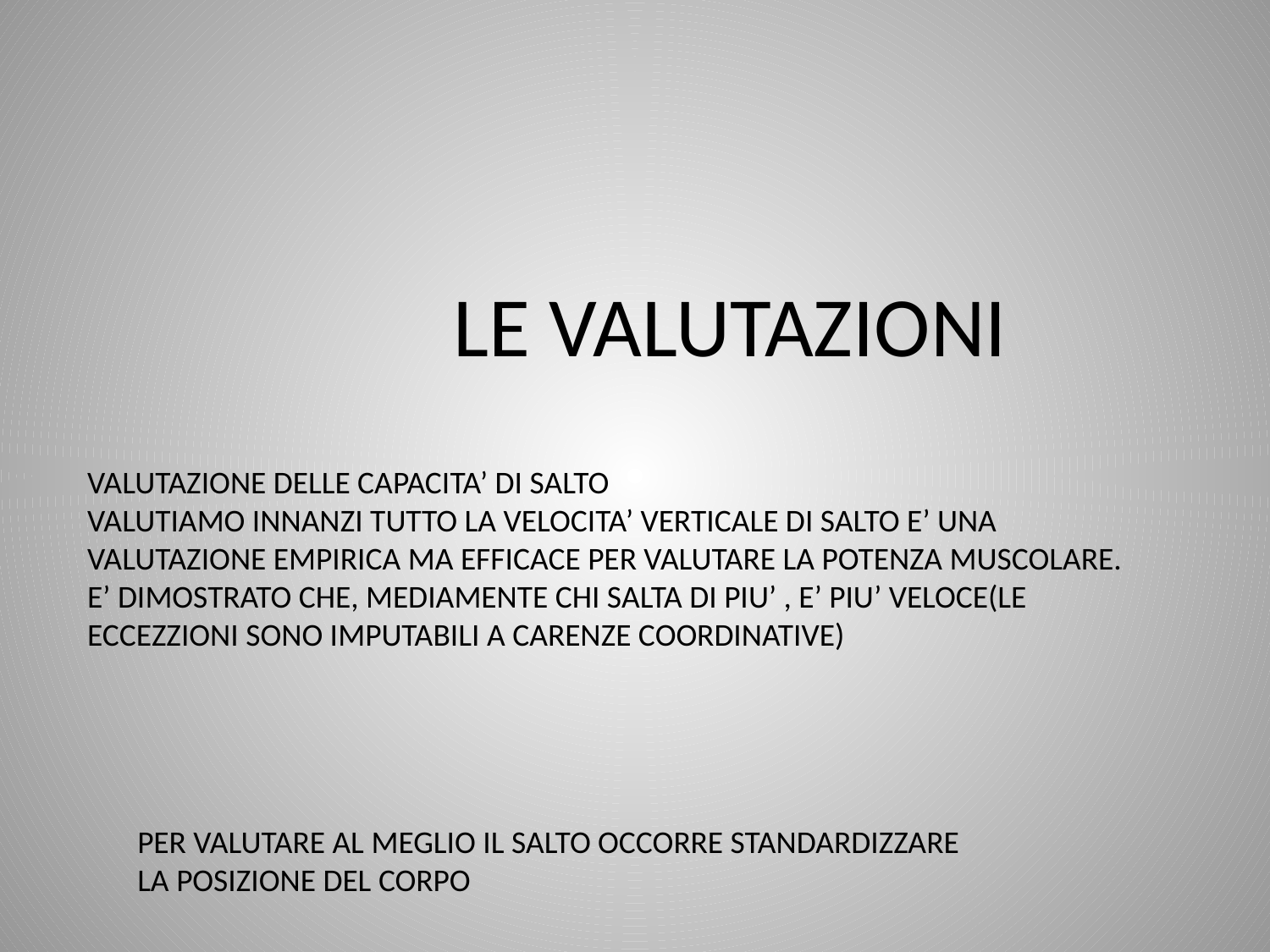

LE VALUTAZIONI
VALUTAZIONE DELLE CAPACITA’ DI SALTO
VALUTIAMO INNANZI TUTTO LA VELOCITA’ VERTICALE DI SALTO E’ UNA VALUTAZIONE EMPIRICA MA EFFICACE PER VALUTARE LA POTENZA MUSCOLARE.
E’ DIMOSTRATO CHE, MEDIAMENTE CHI SALTA DI PIU’ , E’ PIU’ VELOCE(LE ECCEZZIONI SONO IMPUTABILI A CARENZE COORDINATIVE)
PER VALUTARE AL MEGLIO IL SALTO OCCORRE STANDARDIZZARE LA POSIZIONE DEL CORPO